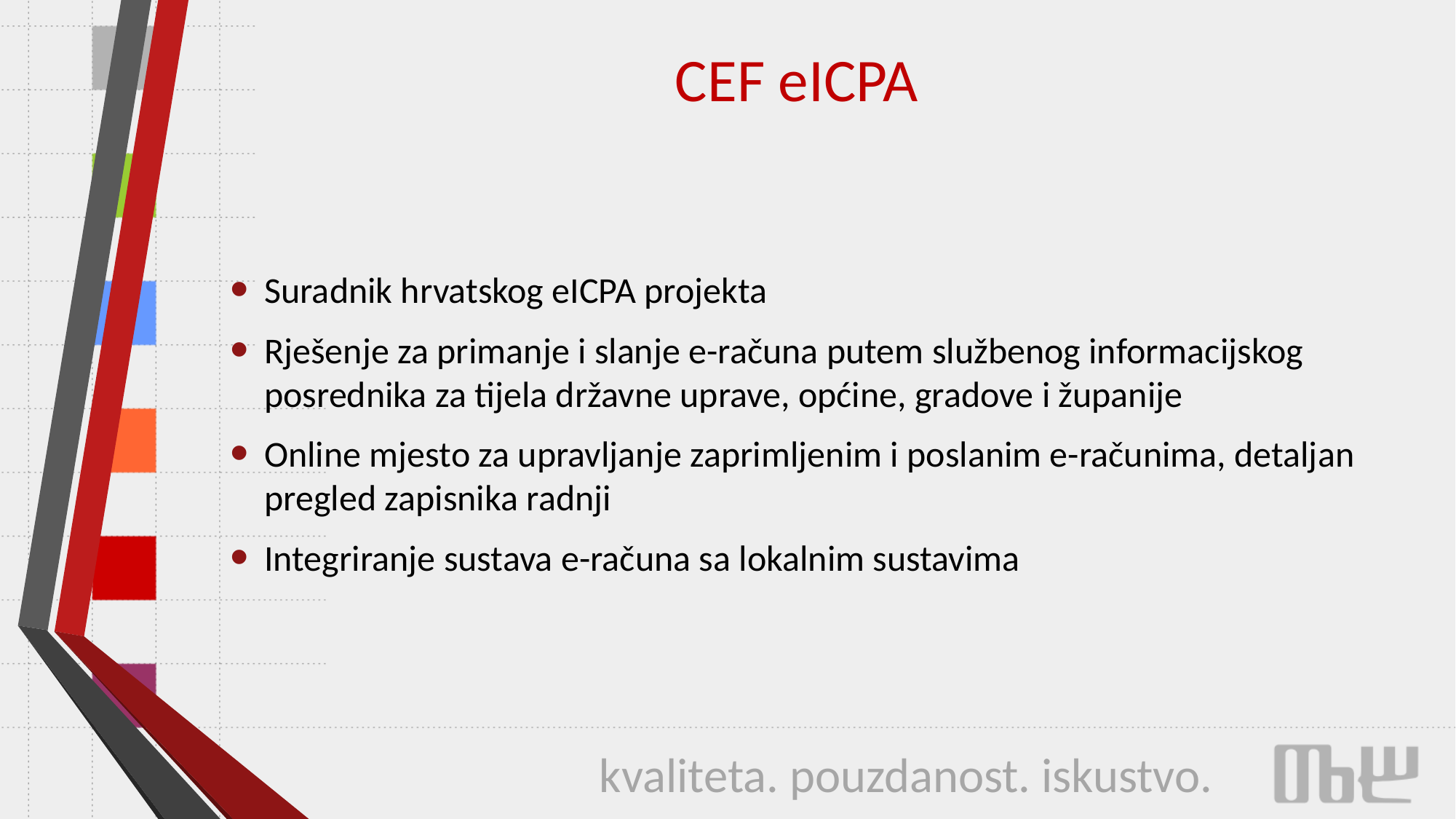

# CEF eICPA
Suradnik hrvatskog eICPA projekta
Rješenje za primanje i slanje e-računa putem službenog informacijskog posrednika za tijela državne uprave, općine, gradove i županije
Online mjesto za upravljanje zaprimljenim i poslanim e-računima, detaljan pregled zapisnika radnji
Integriranje sustava e-računa sa lokalnim sustavima
kvaliteta. pouzdanost. iskustvo.